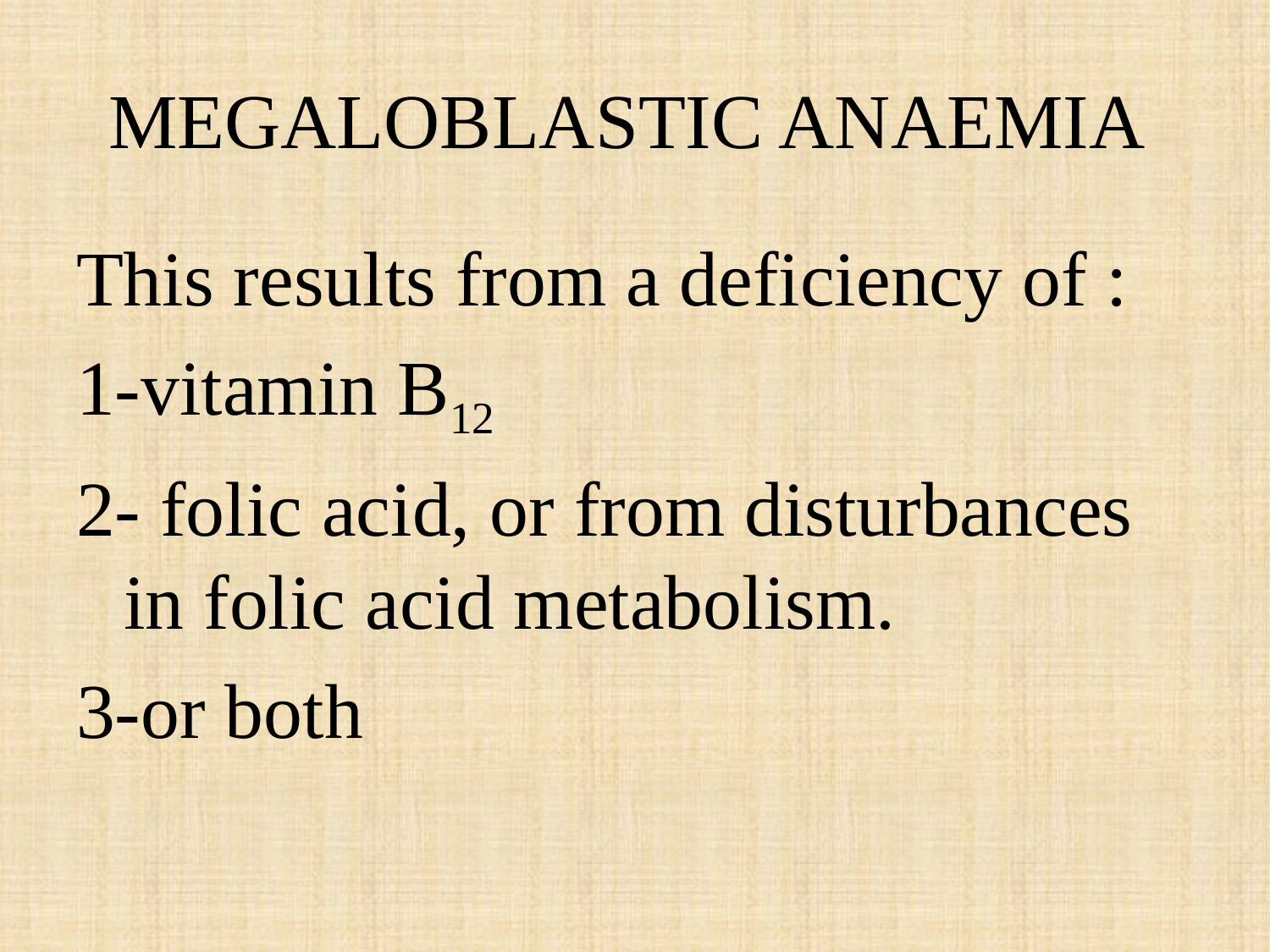

# MEGALOBLASTIC ANAEMIA
This results from a deficiency of :
1-vitamin B12
2- folic acid, or from disturbances in folic acid metabolism.
3-or both